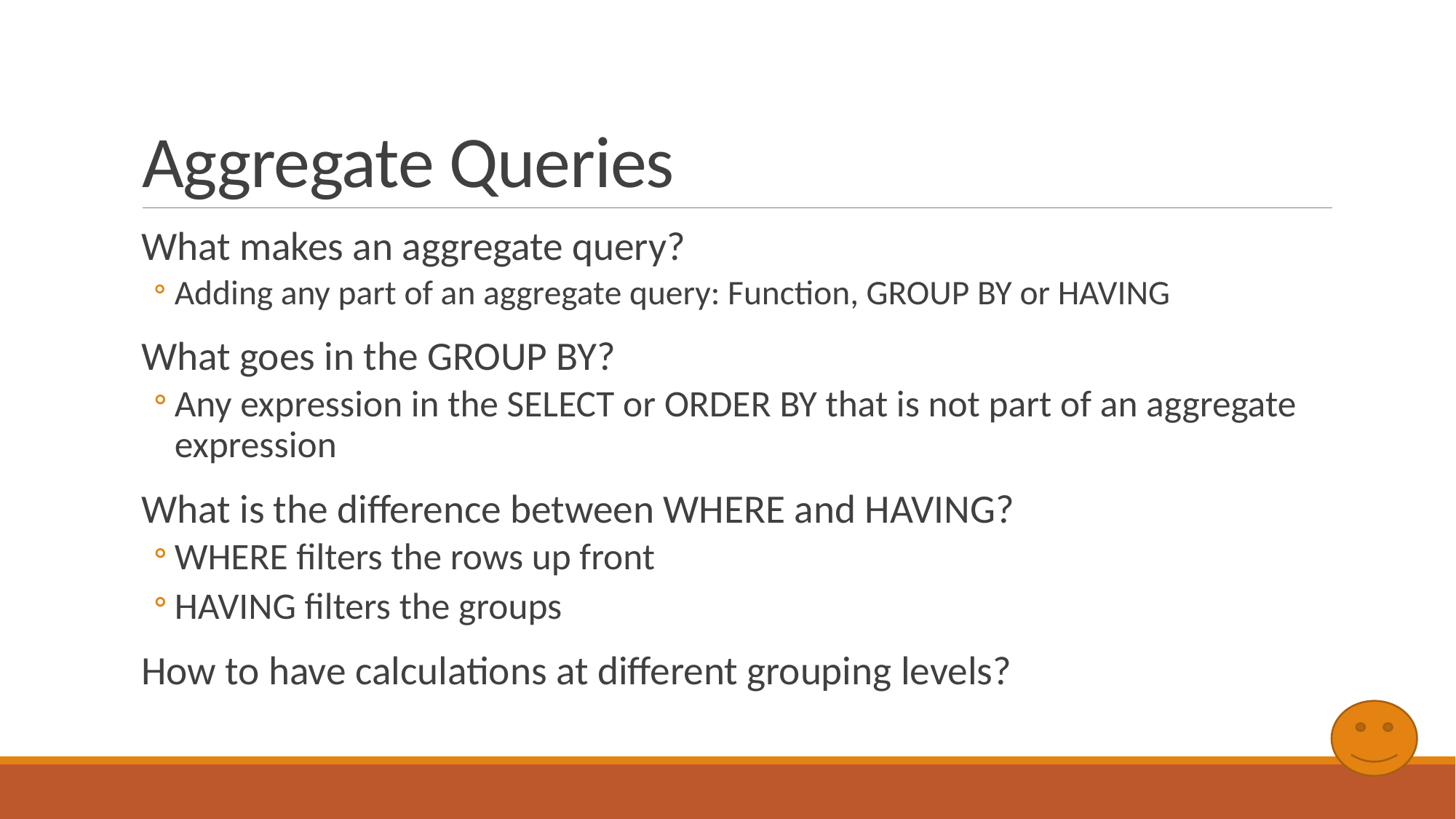

# Aggregate Queries
What makes an aggregate query?
Adding any part of an aggregate query: Function, GROUP BY or HAVING
What goes in the GROUP BY?
Any expression in the SELECT or ORDER BY that is not part of an aggregate expression
What is the difference between WHERE and HAVING?
WHERE filters the rows up front
HAVING filters the groups
How to have calculations at different grouping levels?